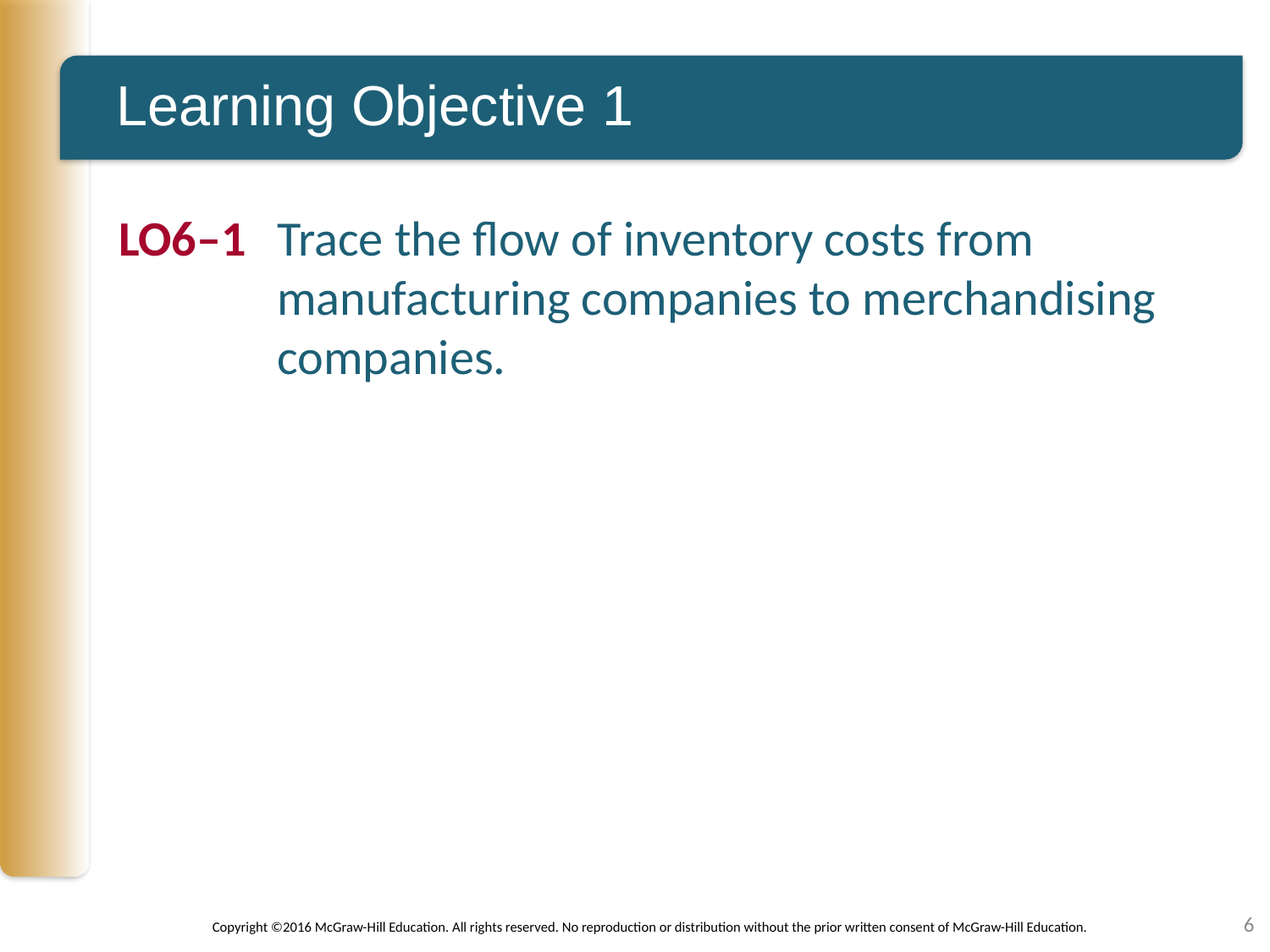

# Learning Objective 1
LO6–1	Trace the flow of inventory costs from manufacturing companies to merchandising companies.
6
Copyright ©2016 McGraw-Hill Education. All rights reserved. No reproduction or distribution without the prior written consent of McGraw-Hill Education.